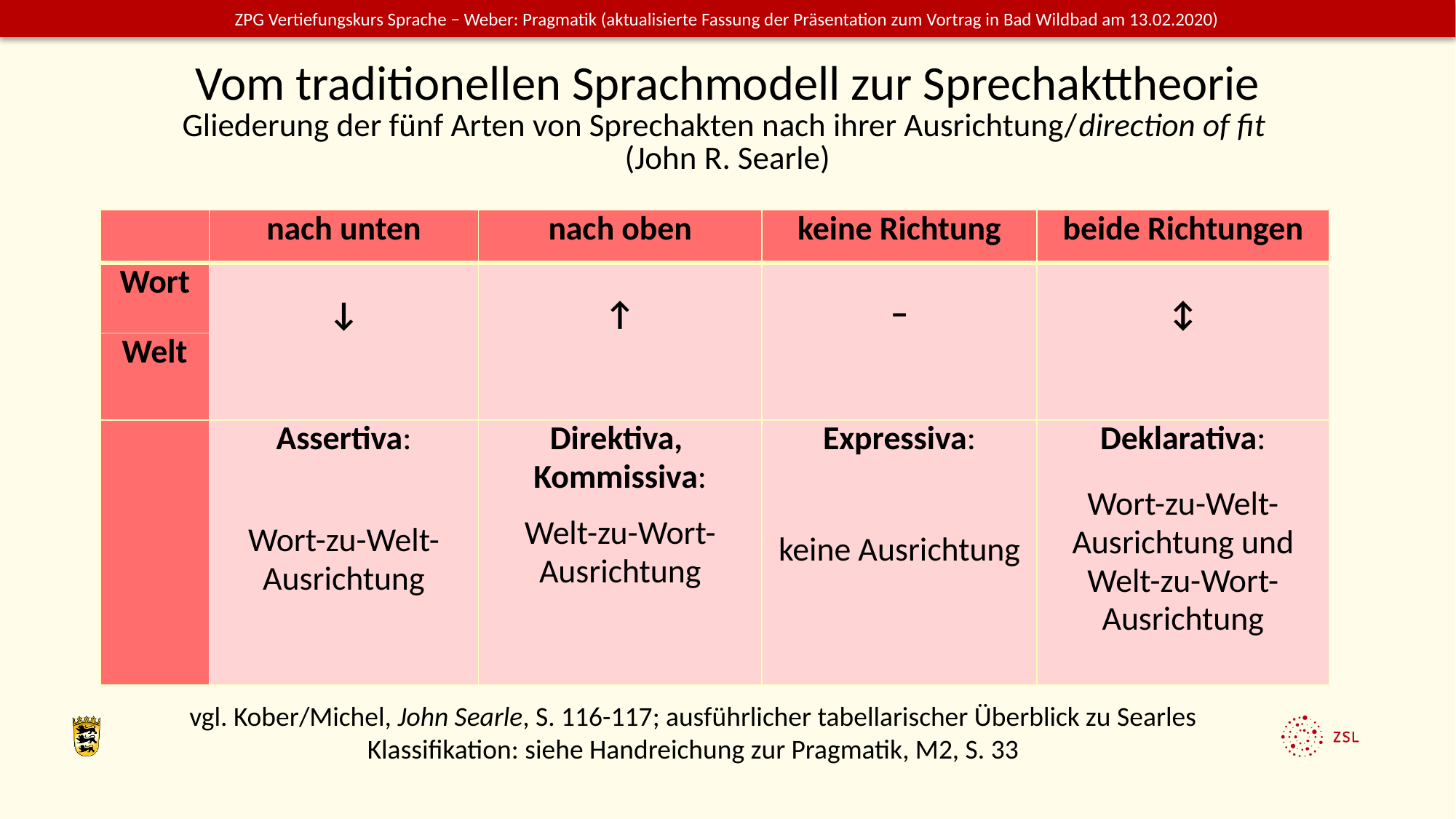

# Vom traditionellen Sprachmodell zur Sprechakttheorie Gliederung der fünf Arten von Sprechakten nach ihrer Ausrichtung/direction of fit (John R. Searle)
|  | nach unten | nach oben | keine Richtung | beide Richtungen |
| --- | --- | --- | --- | --- |
| Wort | ↓ | ↑ | − | ↕ |
| Welt |  |  |  |  |
|  | Assertiva: Wort-zu-Welt-Ausrichtung | Direktiva, Kommissiva: Welt-zu-Wort-Ausrichtung | Expressiva: keine Ausrichtung | Deklarativa: Wort-zu-Welt-Ausrichtung und Welt-zu-Wort-Ausrichtung |
vgl. Kober/Michel, John Searle, S. 116-117; ausführlicher tabellarischer Überblick zu Searles Klassifikation: siehe Handreichung zur Pragmatik, M2, S. 33